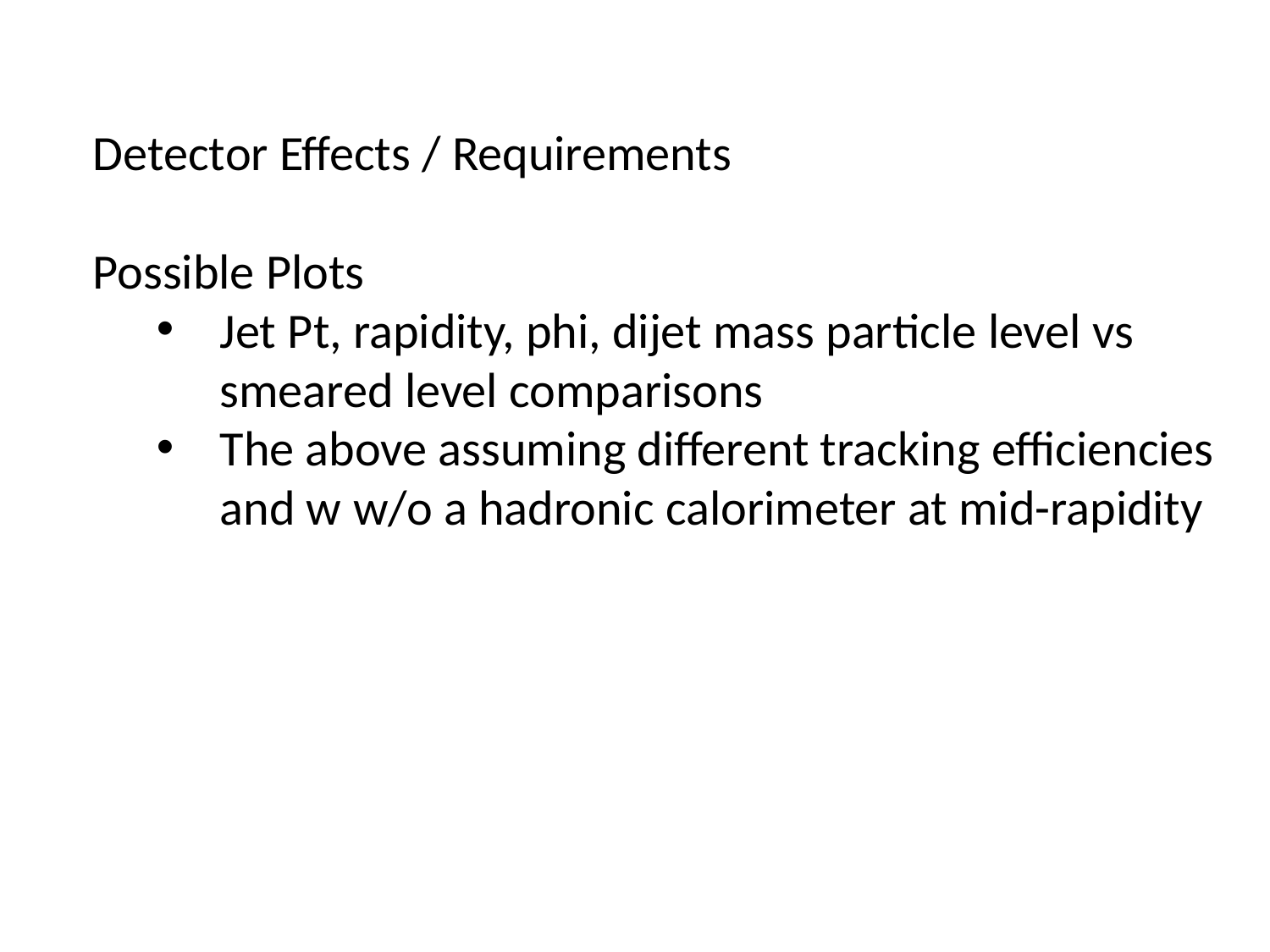

Detector Effects / Requirements

Possible Plots
Jet Pt, rapidity, phi, dijet mass particle level vs smeared level comparisons
The above assuming different tracking efficiencies and w w/o a hadronic calorimeter at mid-rapidity